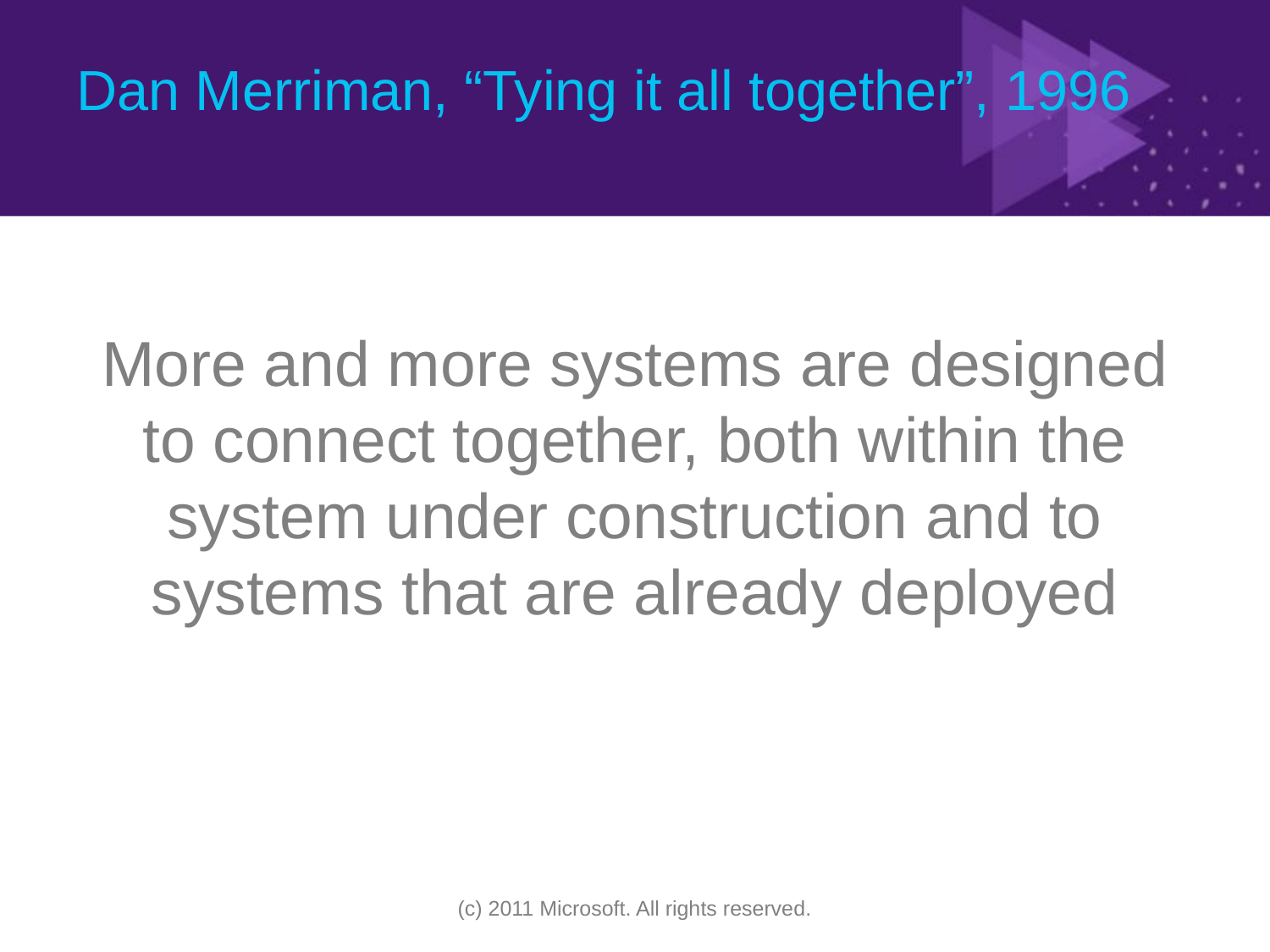

# Dan Merriman, “Tying it all together”, 1996
More and more systems are designed to connect together, both within the system under construction and to systems that are already deployed
(c) 2011 Microsoft. All rights reserved.